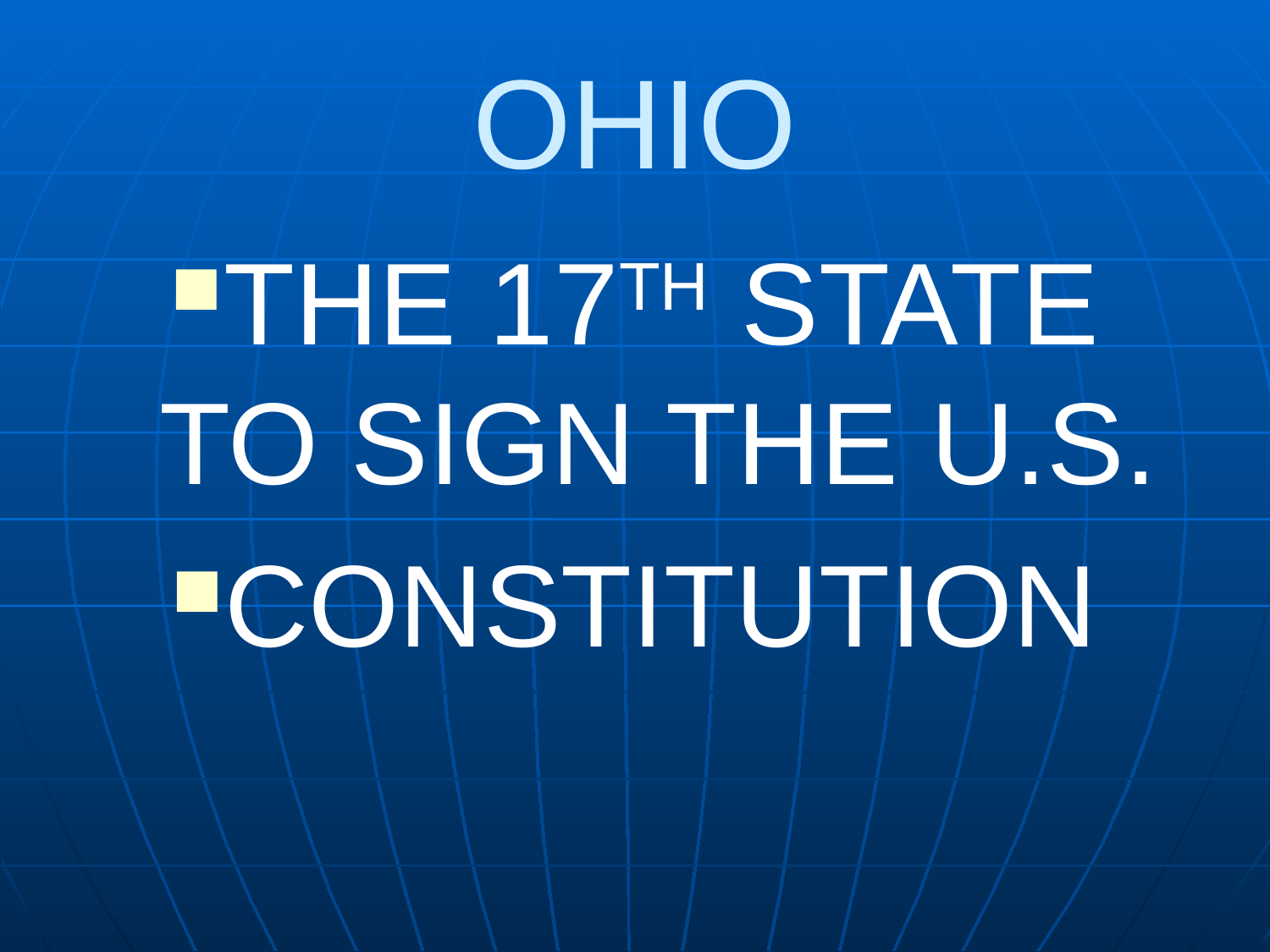

# OHIO
THE 17TH STATE TO SIGN THE U.S.
CONSTITUTION